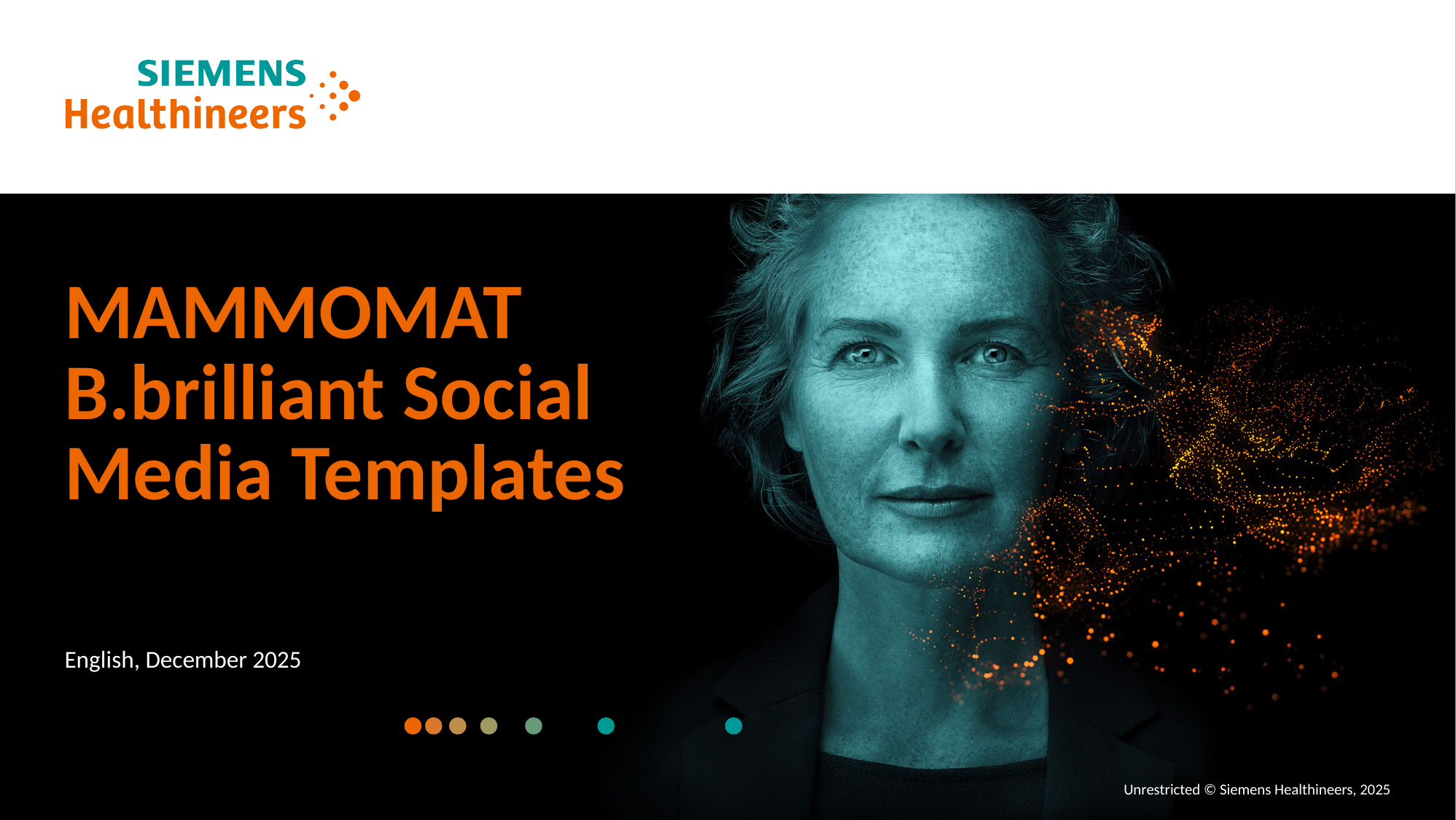

MAMMOMAT B.brilliant Social Media Templates
English, December 2025